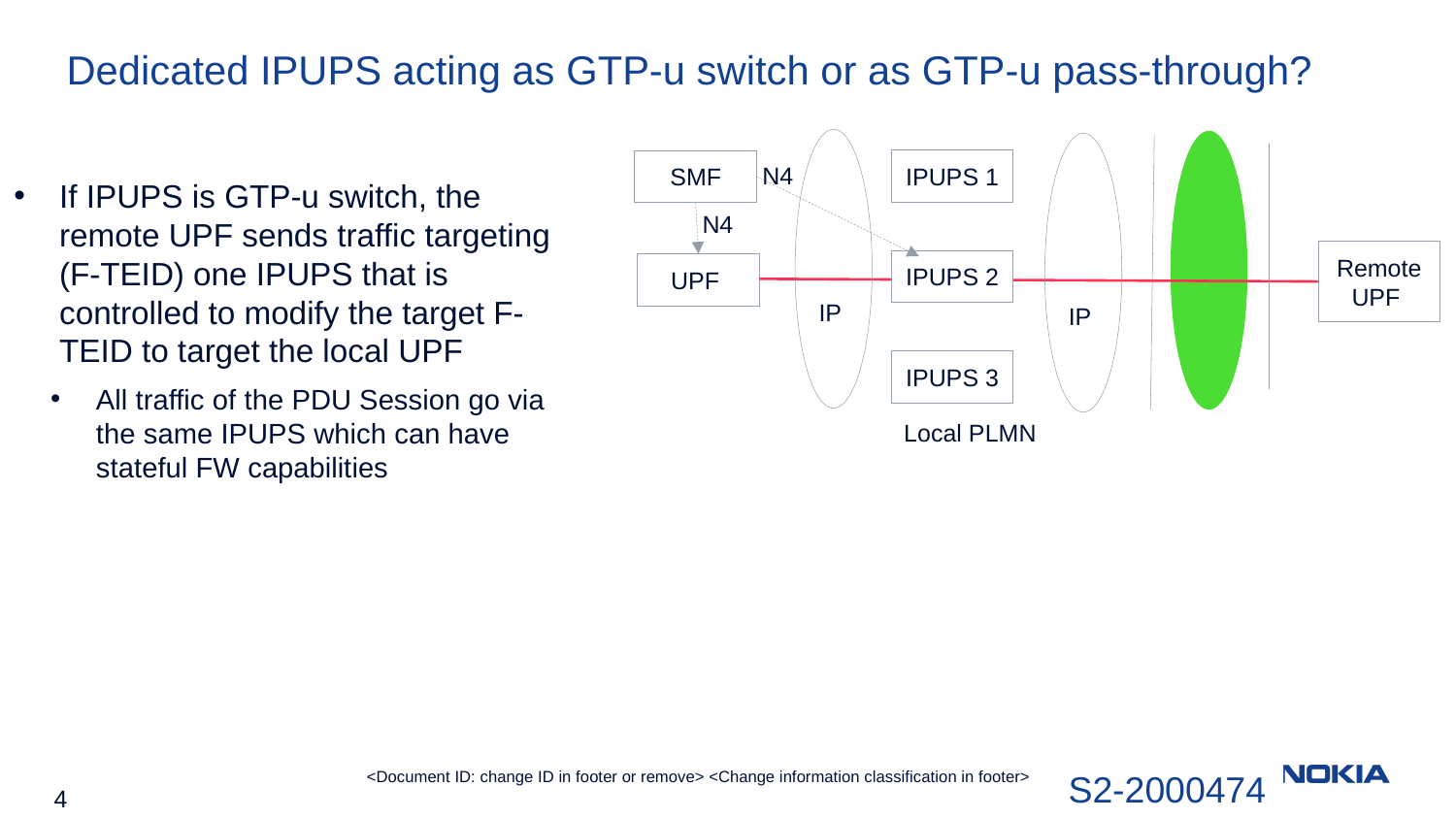

Dedicated IPUPS acting as GTP-u switch or as GTP-u pass-through?

IP

IP
N4
IPUPS 1
SMF
If IPUPS is GTP-u switch, the remote UPF sends traffic targeting (F-TEID) one IPUPS that is controlled to modify the target F-TEID to target the local UPF
All traffic of the PDU Session go via the same IPUPS which can have stateful FW capabilities

N4
Remote UPF
IPUPS 2
UPF
IPUPS 3
Local PLMN
S2-2000474
<Document ID: change ID in footer or remove> <Change information classification in footer>